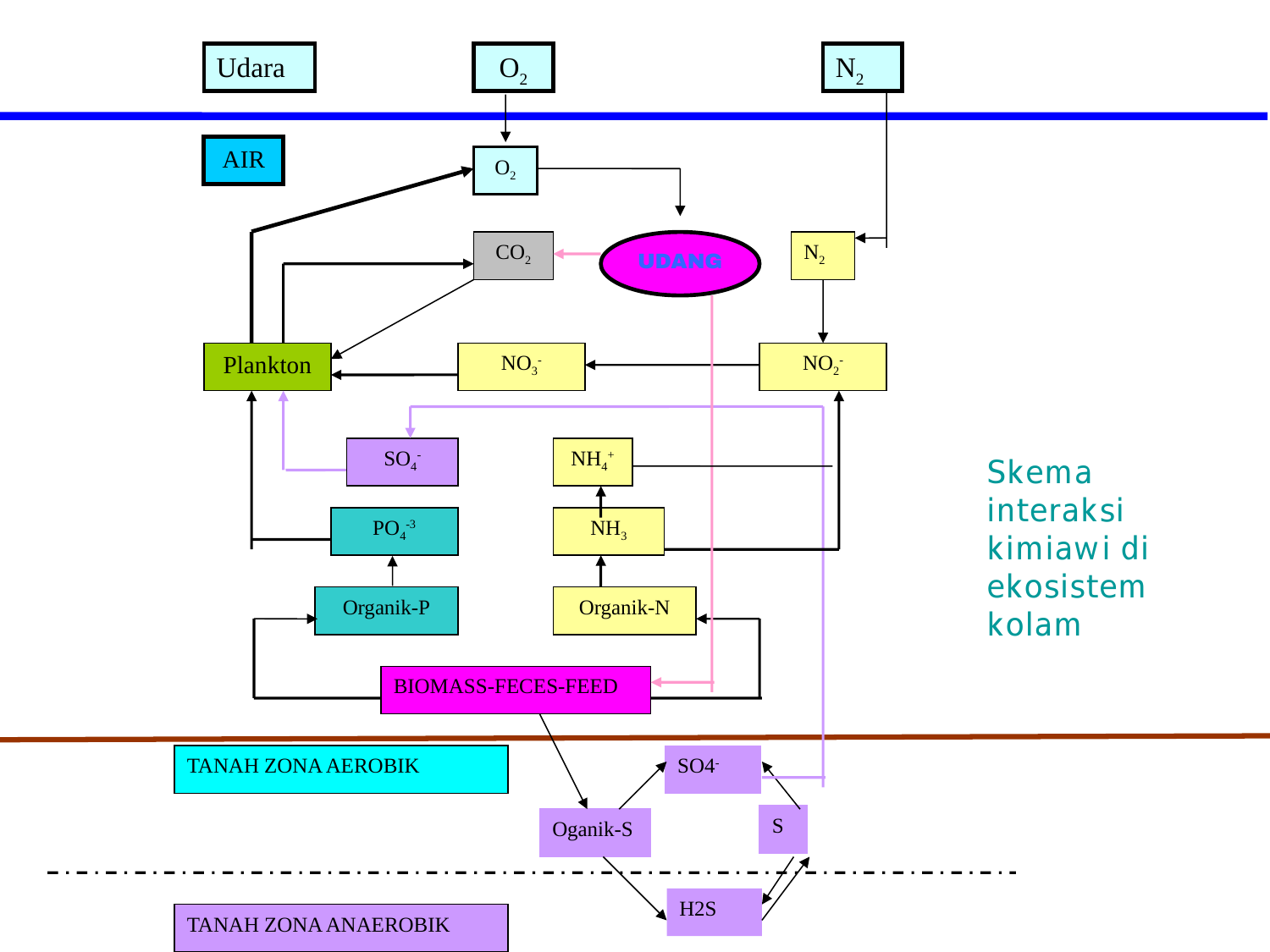

Udara

O2
N2

AIR
O2

CO2
UDANG
N2

Plankton
NO3-
NO2-

SO4-
NH4+

PO4-3
NH3

Organik-P
Organik-N

BIOMASS-FECES-FEED

TANAH ZONA AEROBIK
SO4-

S
Oganik-S

H2S
TANAH ZONA ANAEROBIK
Skema interaksi kimiawi di ekosistem kolam